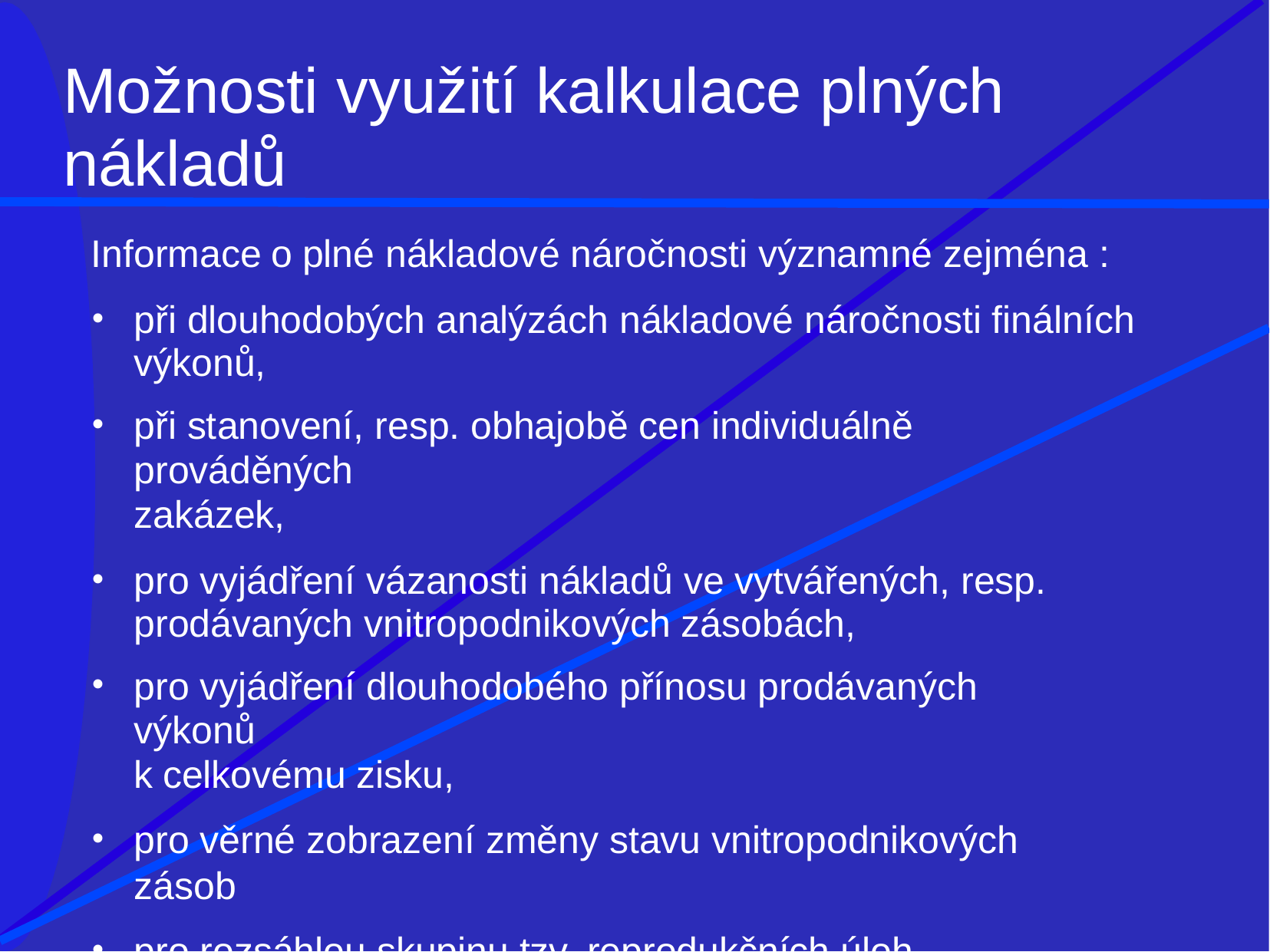

# Možnosti využití kalkulace plných
nákladů
Informace o plné nákladové náročnosti významné zejména :
při dlouhodobých analýzách nákladové náročnosti finálních výkonů,
při stanovení, resp. obhajobě cen individuálně prováděných
zakázek,
pro vyjádření vázanosti nákladů ve vytvářených, resp. prodávaných vnitropodnikových zásobách,
pro vyjádření dlouhodobého přínosu prodávaných výkonů
k celkovému zisku,
pro věrné zobrazení změny stavu vnitropodnikových zásob
pro rozsáhlou skupinu tzv. reprodukčních úloh.